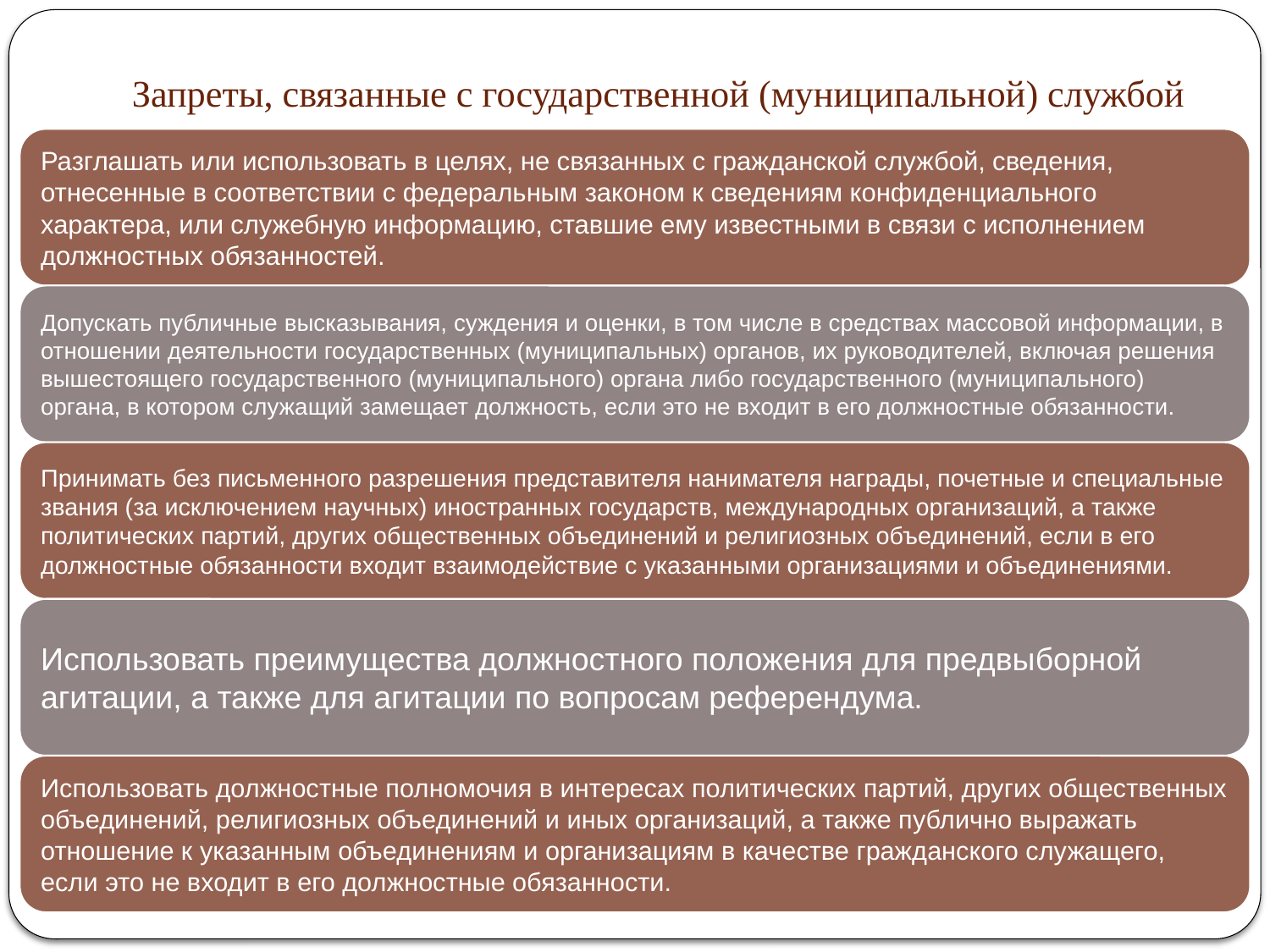

# Запреты, связанные с государственной (муниципальной) службой
Разглашать или использовать в целях, не связанных с гражданской службой, сведения, отнесенные в соответствии с федеральным законом к сведениям конфиденциального характера, или служебную информацию, ставшие ему известными в связи с исполнением должностных обязанностей.
Допускать публичные высказывания, суждения и оценки, в том числе в средствах массовой информации, в отношении деятельности государственных (муниципальных) органов, их руководителей, включая решения вышестоящего государственного (муниципального) органа либо государственного (муниципального) органа, в котором служащий замещает должность, если это не входит в его должностные обязанности.
Принимать без письменного разрешения представителя нанимателя награды, почетные и специальные звания (за исключением научных) иностранных государств, международных организаций, а также политических партий, других общественных объединений и религиозных объединений, если в его должностные обязанности входит взаимодействие с указанными организациями и объединениями.
Использовать преимущества должностного положения для предвыборной агитации, а также для агитации по вопросам референдума.
Использовать должностные полномочия в интересах политических партий, других общественных объединений, религиозных объединений и иных организаций, а также публично выражать отношение к указанным объединениям и организациям в качестве гражданского служащего, если это не входит в его должностные обязанности.